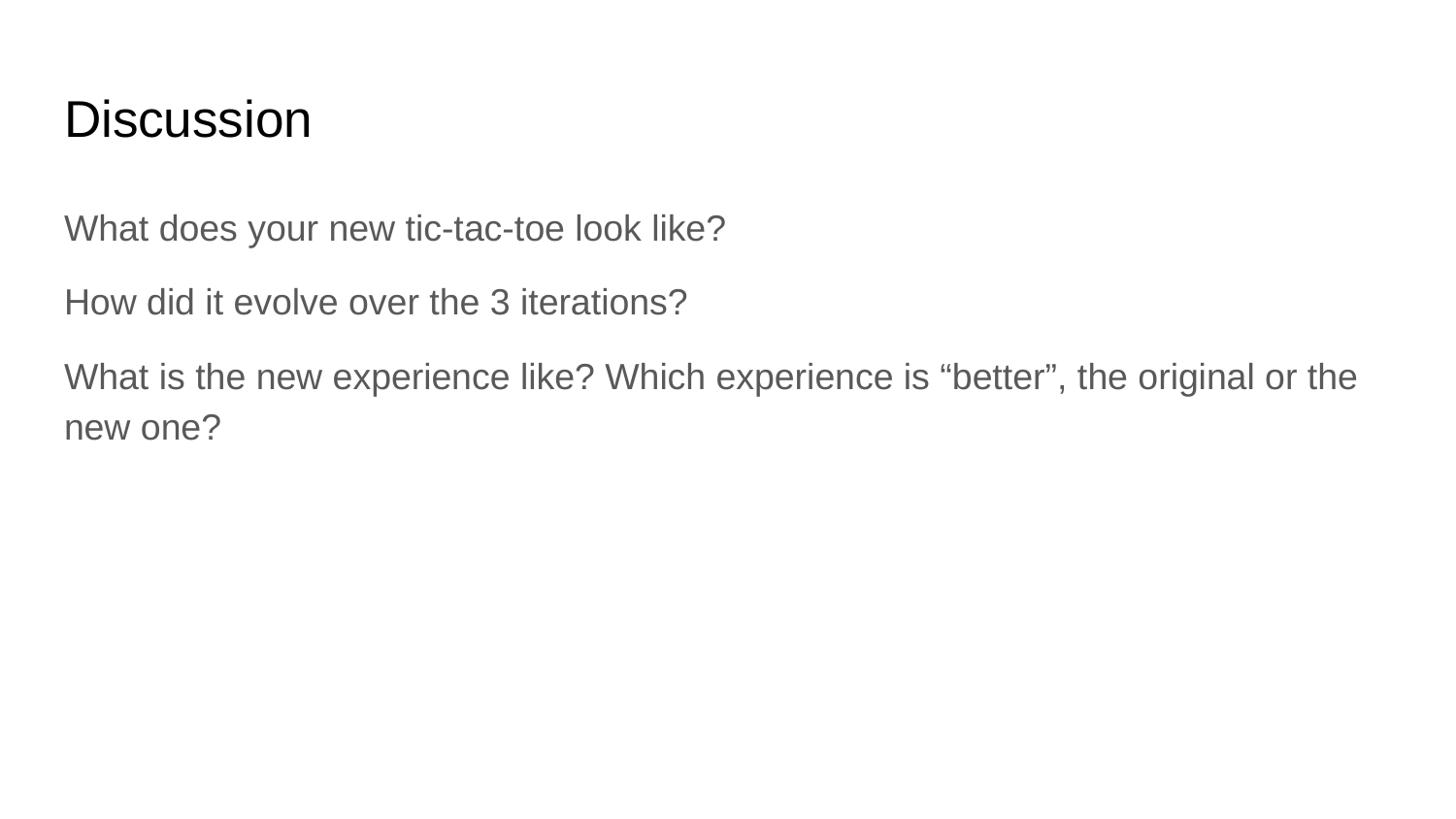

# Discussion
What does your new tic-tac-toe look like?
How did it evolve over the 3 iterations?
What is the new experience like? Which experience is “better”, the original or the new one?